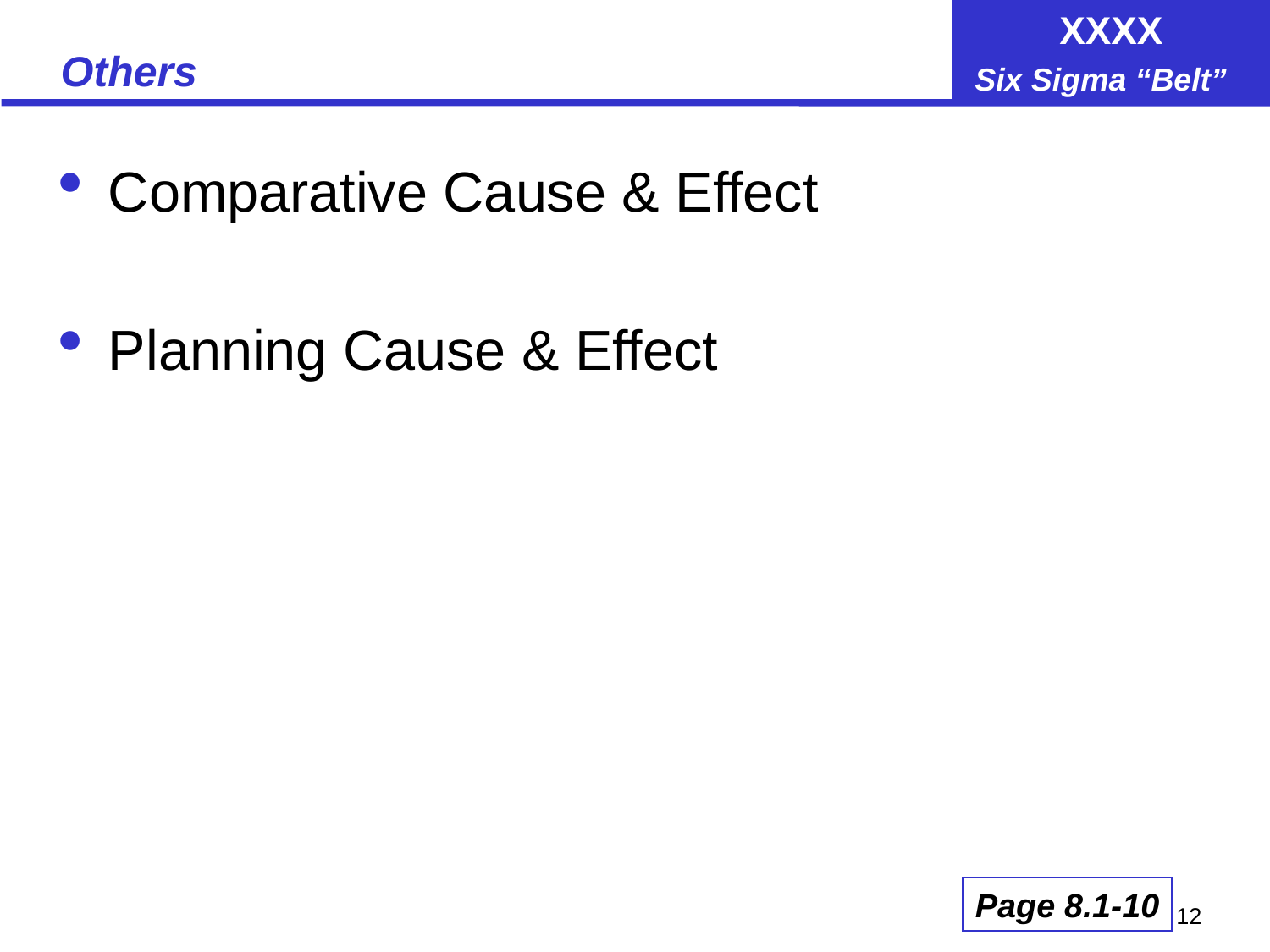

# Others
Comparative Cause & Effect

Planning Cause & Effect
Page 8.1-10